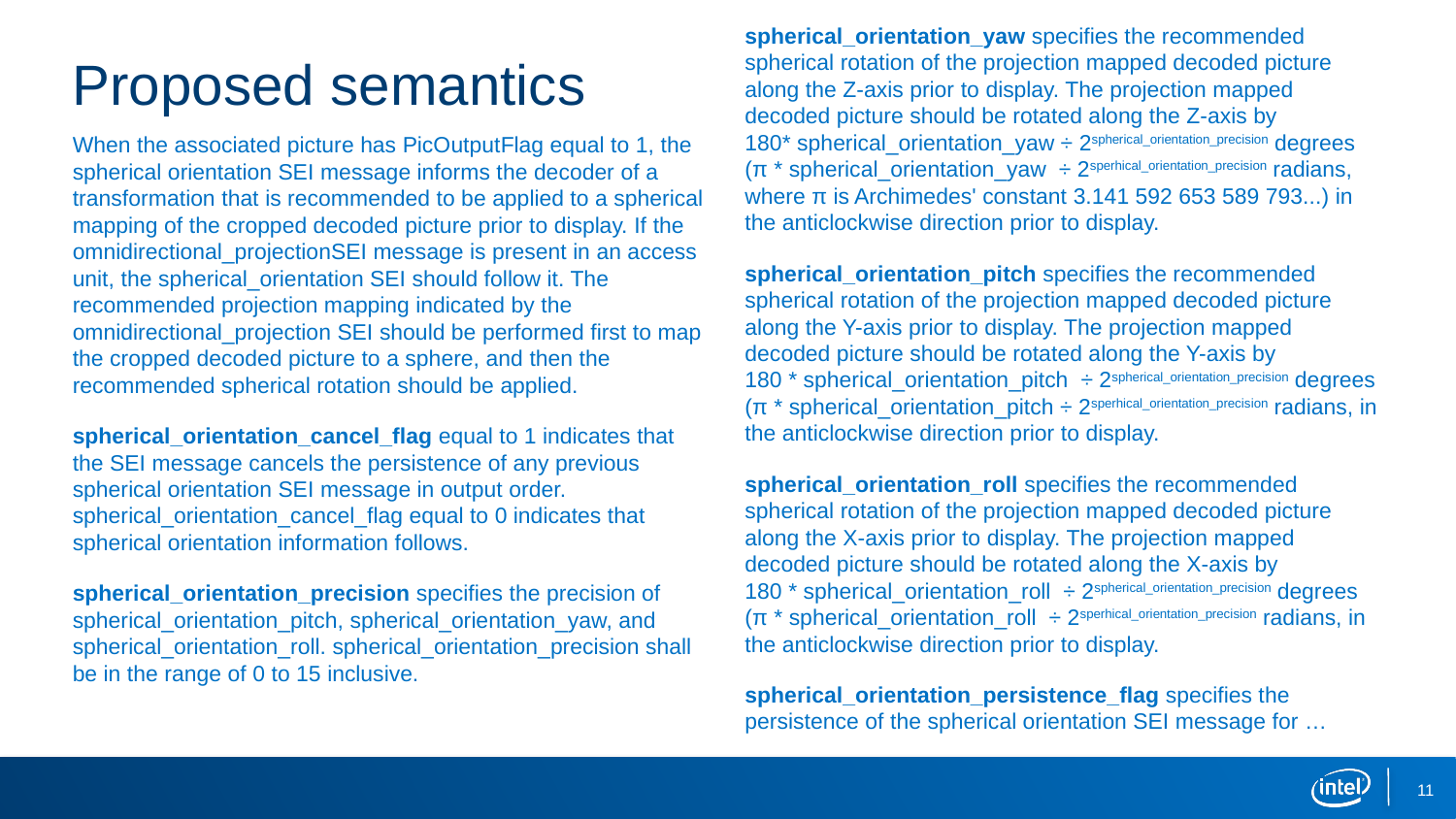

spherical_orientation_yaw specifies the recommended spherical rotation of the projection mapped decoded picture along the Z-axis prior to display. The projection mapped decoded picture should be rotated along the Z-axis by 180* spherical_orientation_yaw ÷ 2spherical_orientation_precision degrees (π * spherical_orientation_yaw  ÷ 2sperhical_orientation_precision radians, where π is Archimedes' constant 3.141 592 653 589 793...) in the anticlockwise direction prior to display.
spherical_orientation_pitch specifies the recommended spherical rotation of the projection mapped decoded picture along the Y-axis prior to display. The projection mapped decoded picture should be rotated along the Y-axis by 180 * spherical_orientation_pitch  ÷ 2spherical_orientation_precision degrees (π * spherical_orientation_pitch ÷ 2sperhical_orientation_precision radians, in the anticlockwise direction prior to display.
spherical_orientation_roll specifies the recommended spherical rotation of the projection mapped decoded picture along the X-axis prior to display. The projection mapped decoded picture should be rotated along the X-axis by 180 * spherical_orientation_roll  ÷ 2spherical_orientation_precision degrees (π * spherical_orientation_roll  ÷ 2sperhical_orientation_precision radians, in the anticlockwise direction prior to display.
spherical_orientation_persistence_flag specifies the persistence of the spherical orientation SEI message for …
# Proposed semantics
When the associated picture has PicOutputFlag equal to 1, the spherical orientation SEI message informs the decoder of a transformation that is recommended to be applied to a spherical mapping of the cropped decoded picture prior to display. If the omnidirectional_projectionSEI message is present in an access unit, the spherical_orientation SEI should follow it. The recommended projection mapping indicated by the omnidirectional_projection SEI should be performed first to map the cropped decoded picture to a sphere, and then the recommended spherical rotation should be applied.
spherical_orientation_cancel_flag equal to 1 indicates that the SEI message cancels the persistence of any previous spherical orientation SEI message in output order. spherical_orientation_cancel_flag equal to 0 indicates that spherical orientation information follows.
spherical_orientation_precision specifies the precision of spherical_orientation_pitch, spherical_orientation_yaw, and spherical_orientation_roll. spherical_orientation_precision shall be in the range of 0 to 15 inclusive.

11